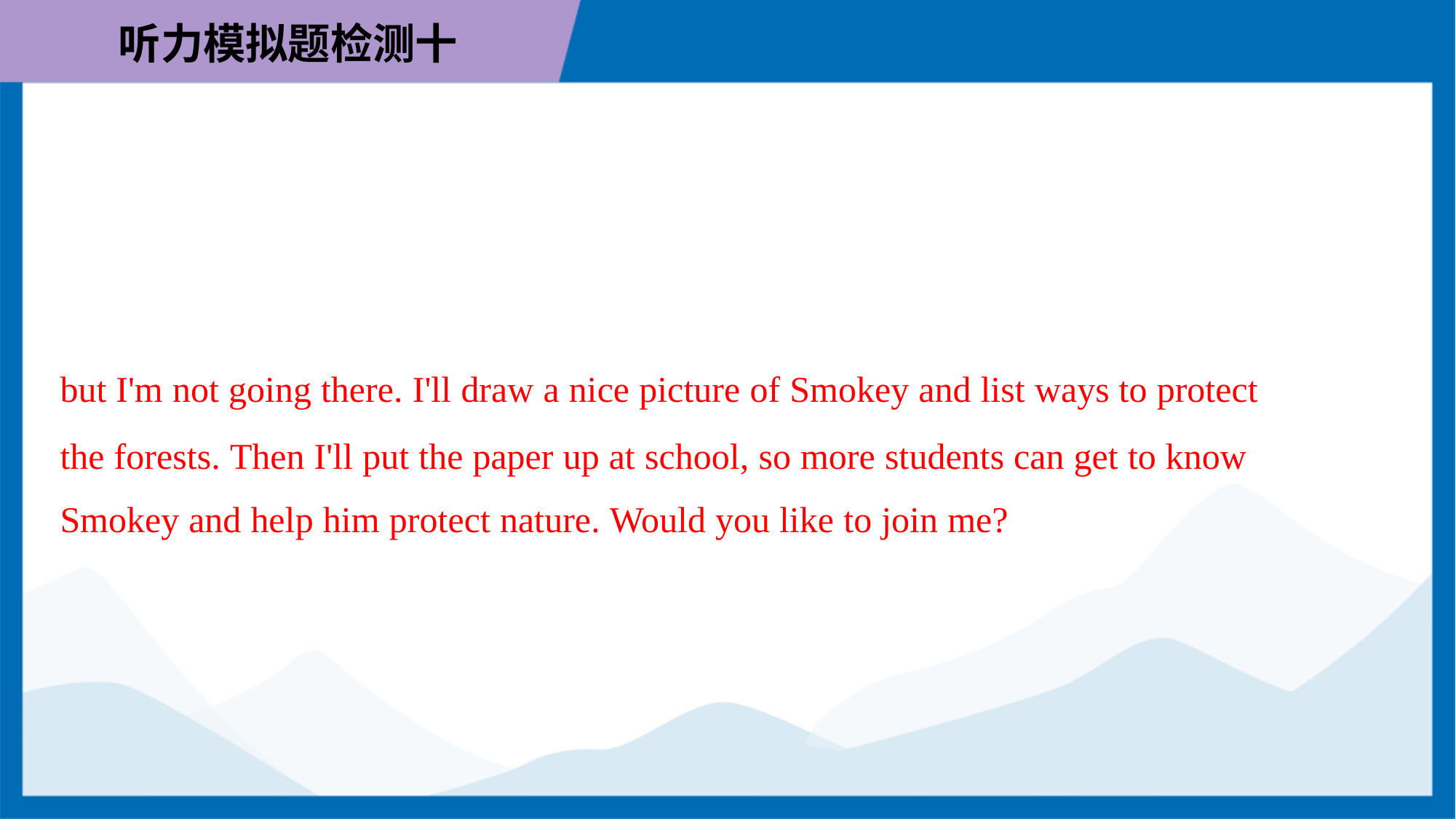

but I'm not going there. I'll draw a nice picture of Smokey and list ways to protect
the forests. Then I'll put the paper up at school, so more students can get to know
Smokey and help him protect nature. Would you like to join me?